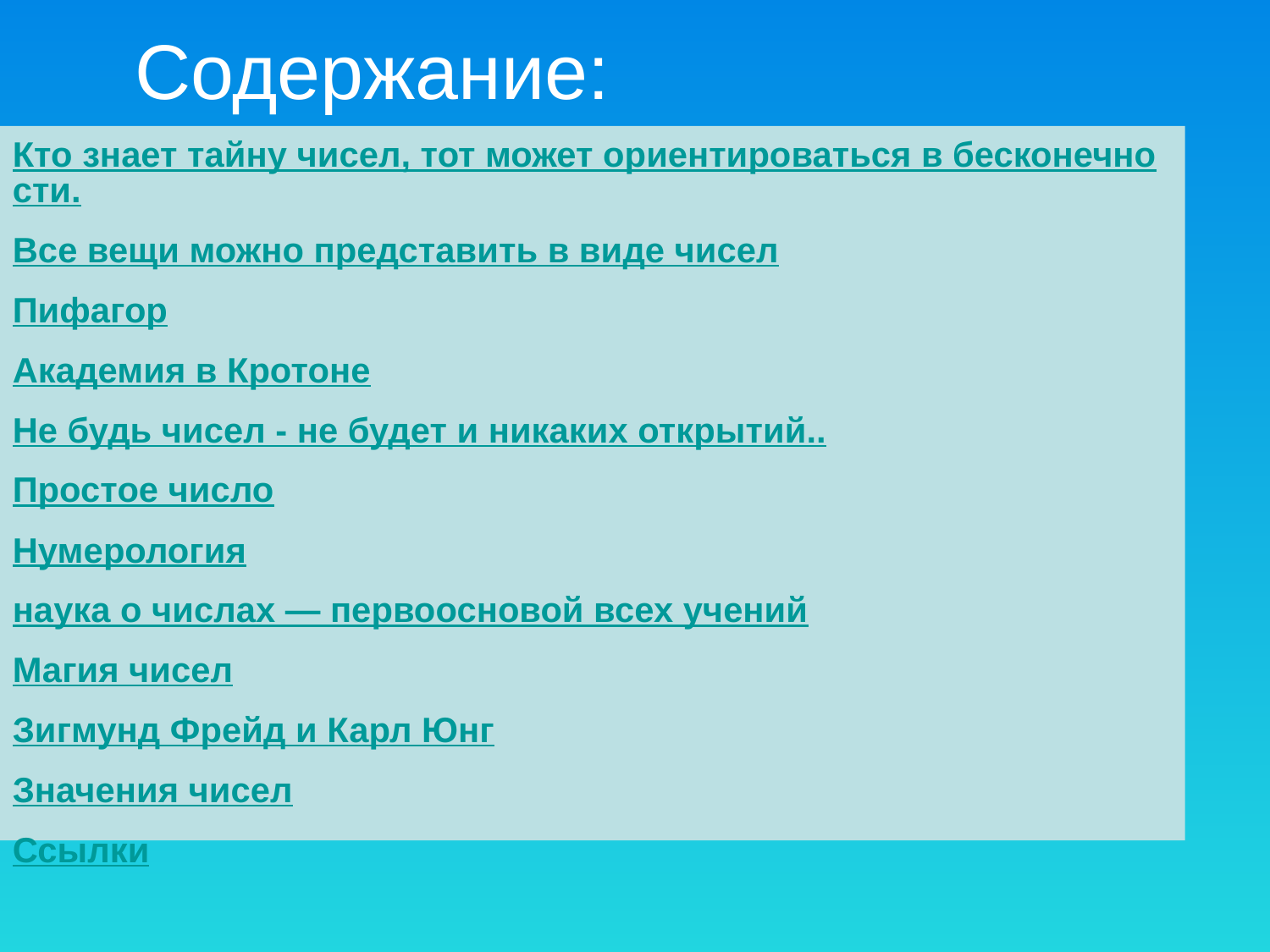

# Содержание:
Кто знает тайну чисел, тот может ориентироваться в бесконечности.
Все вещи можно представить в виде чисел
Пифагор
Академия в Кротоне
Не будь чисел - не будет и никаких открытий..
Простое число
Нумерология
наука о числах — первоосновой всех учений
Магия чисел
Зигмунд Фрейд и Карл Юнг
Значения чисел
Ссылки